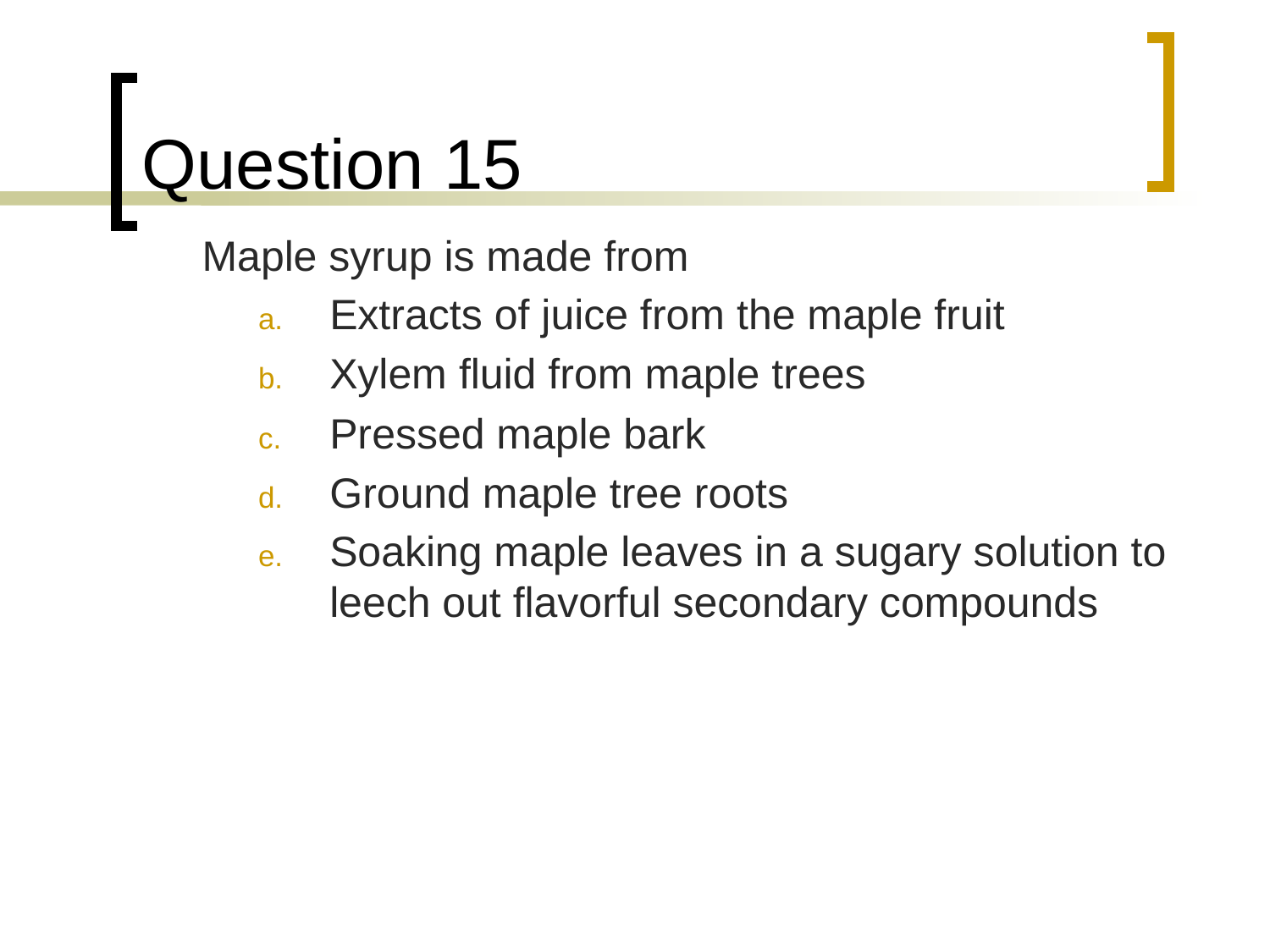

# Question 15
	Maple syrup is made from
Extracts of juice from the maple fruit
Xylem fluid from maple trees
Pressed maple bark
Ground maple tree roots
Soaking maple leaves in a sugary solution to leech out flavorful secondary compounds